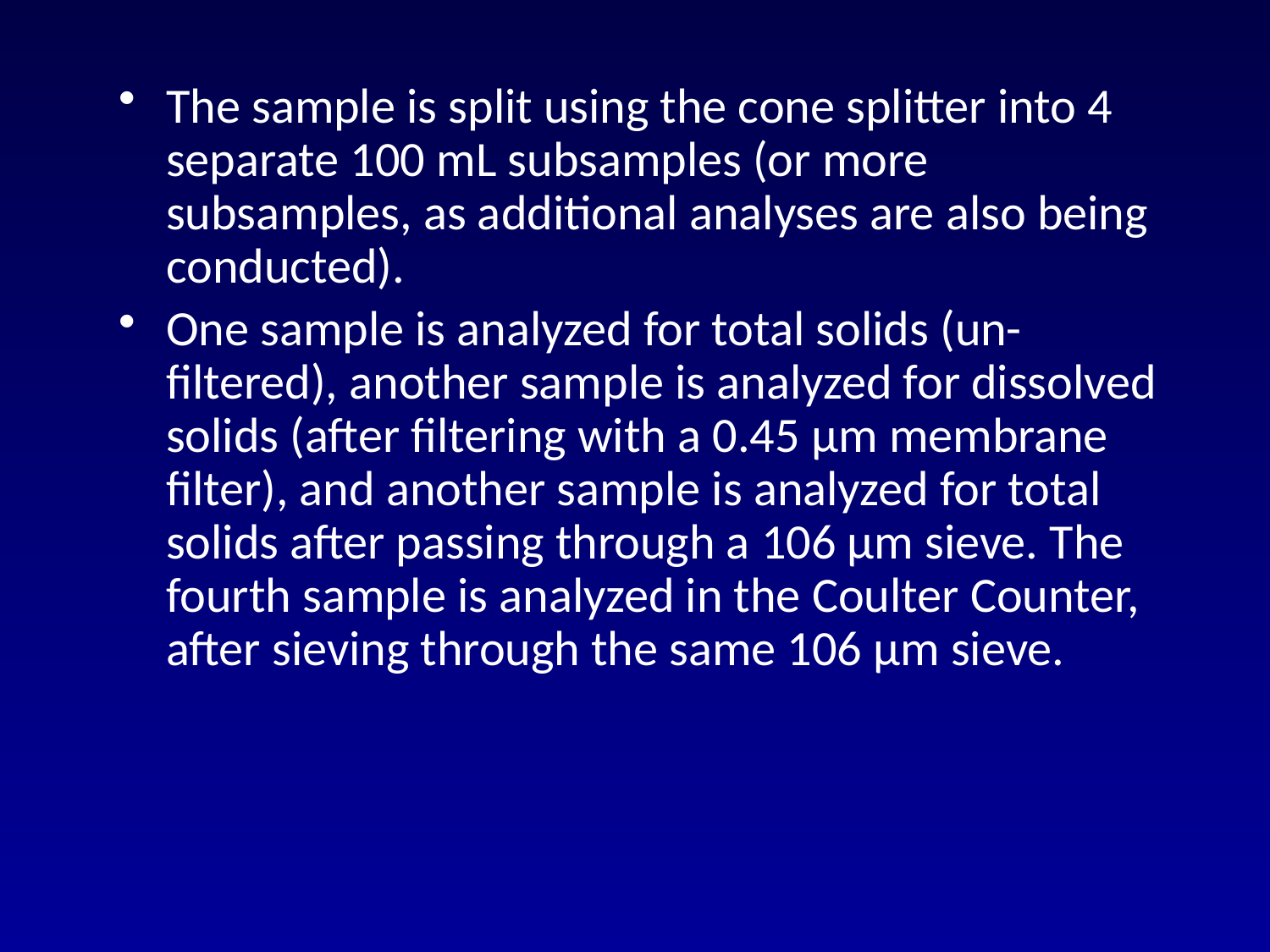

The sample is split using the cone splitter into 4 separate 100 mL subsamples (or more subsamples, as additional analyses are also being conducted).
One sample is analyzed for total solids (un-filtered), another sample is analyzed for dissolved solids (after filtering with a 0.45 µm membrane filter), and another sample is analyzed for total solids after passing through a 106 µm sieve. The fourth sample is analyzed in the Coulter Counter, after sieving through the same 106 µm sieve.